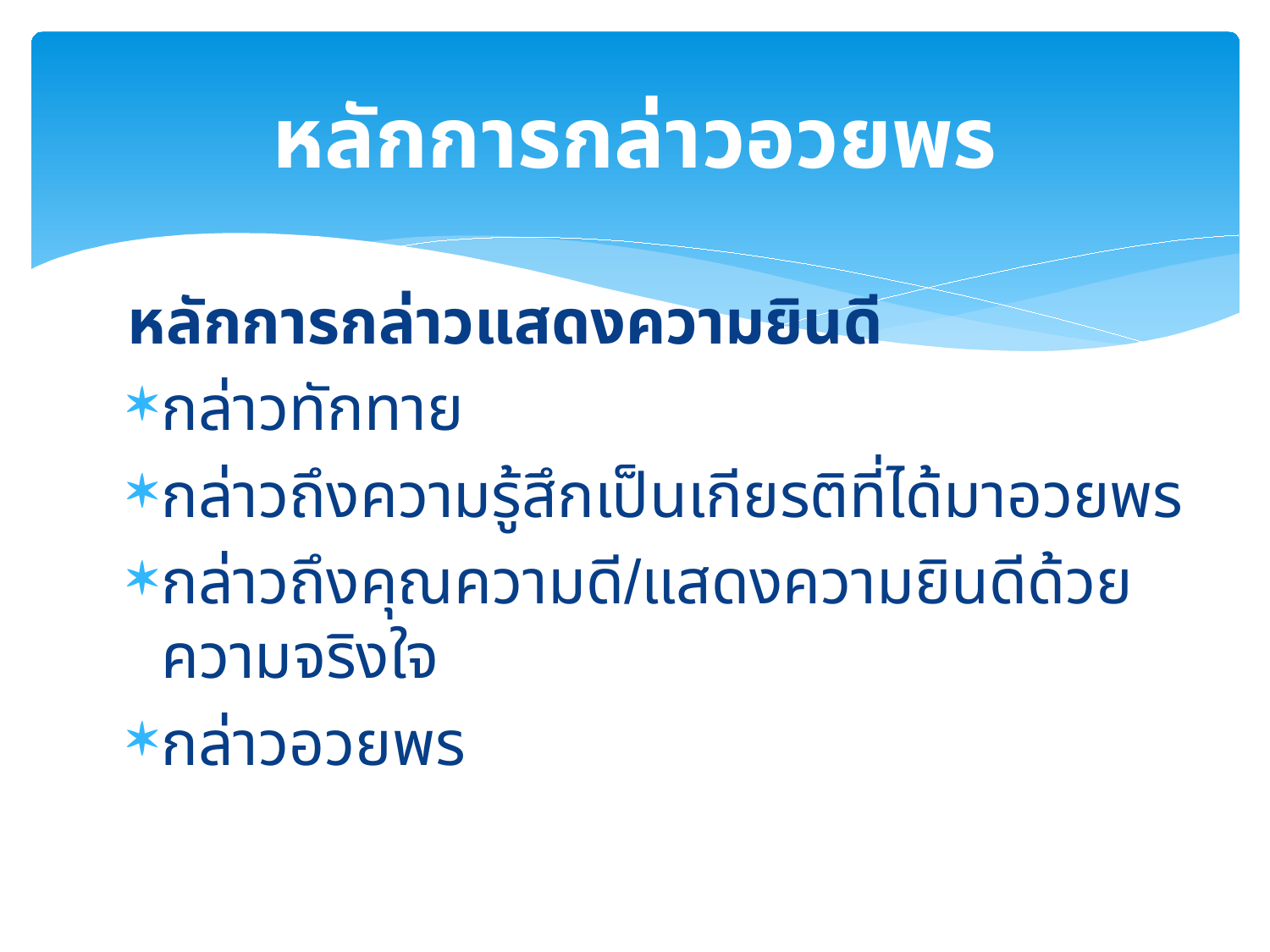

# หลักการกล่าวอวยพร
หลักการกล่าวแสดงความยินดี
กล่าวทักทาย
กล่าวถึงความรู้สึกเป็นเกียรติที่ได้มาอวยพร
กล่าวถึงคุณความดี/แสดงความยินดีด้วยความจริงใจ
กล่าวอวยพร